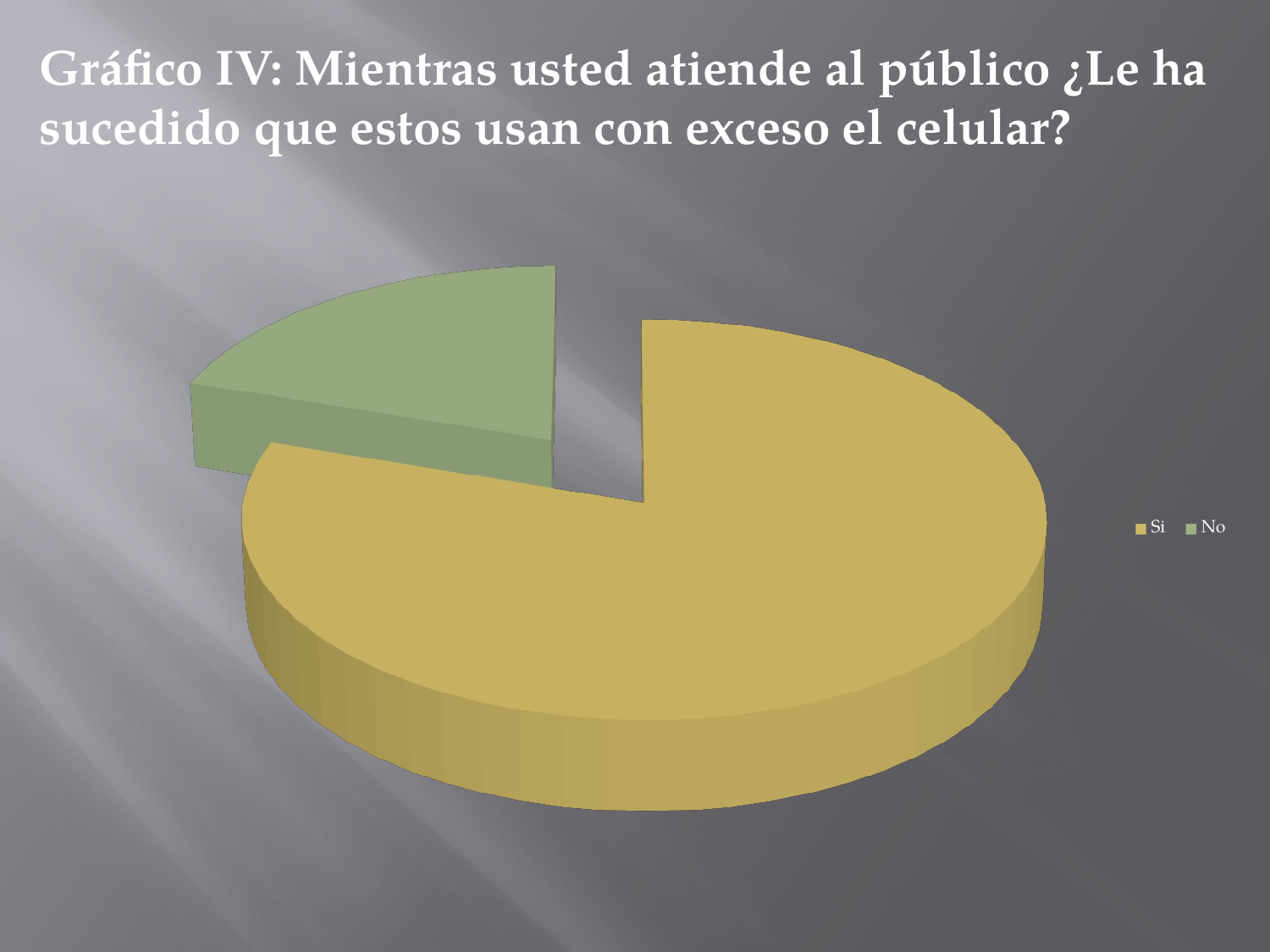

Gráfico IV: Mientras usted atiende al público ¿Le ha sucedido que estos usan con exceso el celular?

[unsupported chart]